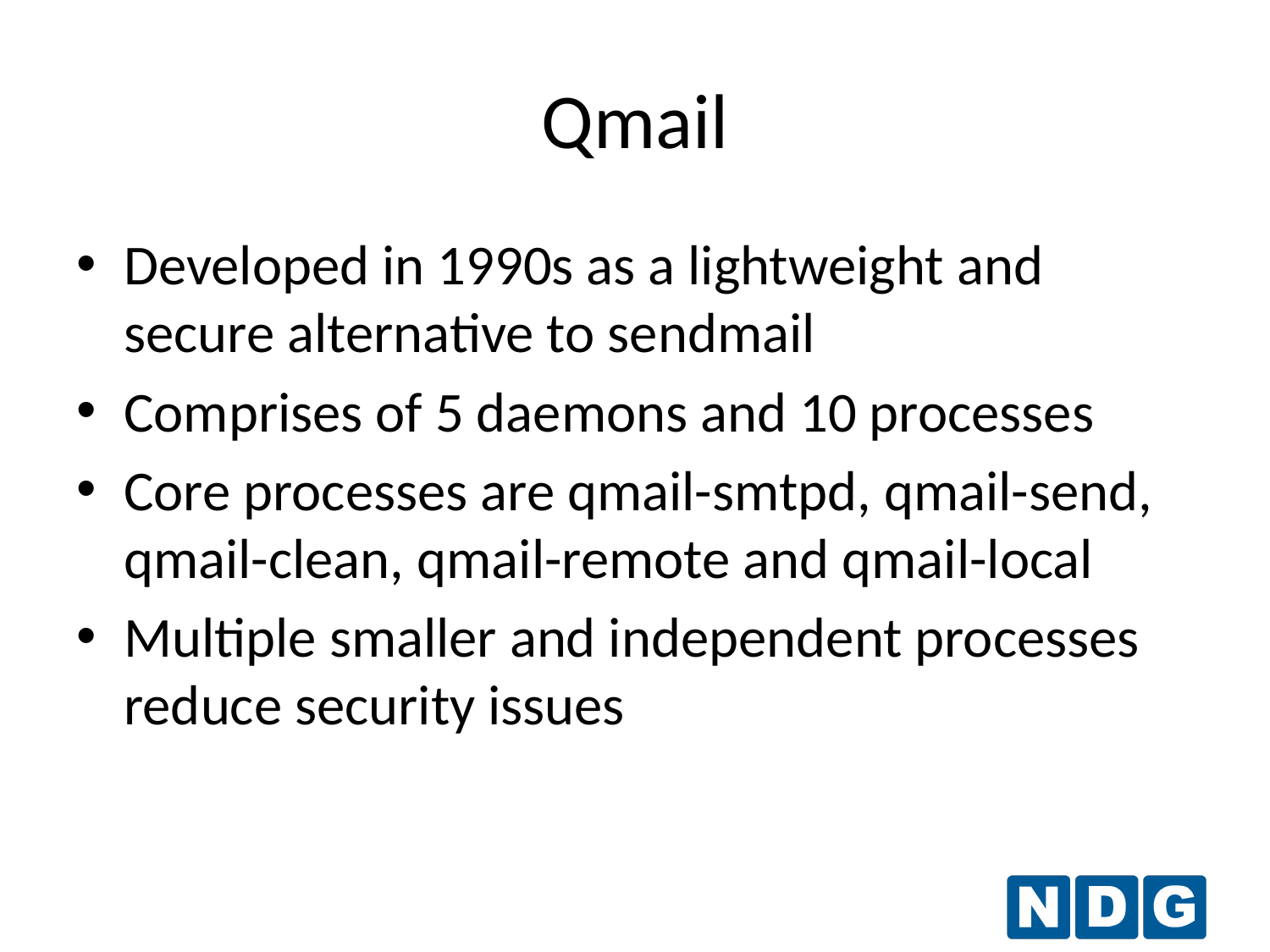

Qmail
Developed in 1990s as a lightweight and secure alternative to sendmail
Comprises of 5 daemons and 10 processes
Core processes are qmail-smtpd, qmail-send, qmail-clean, qmail-remote and qmail-local
Multiple smaller and independent processes reduce security issues